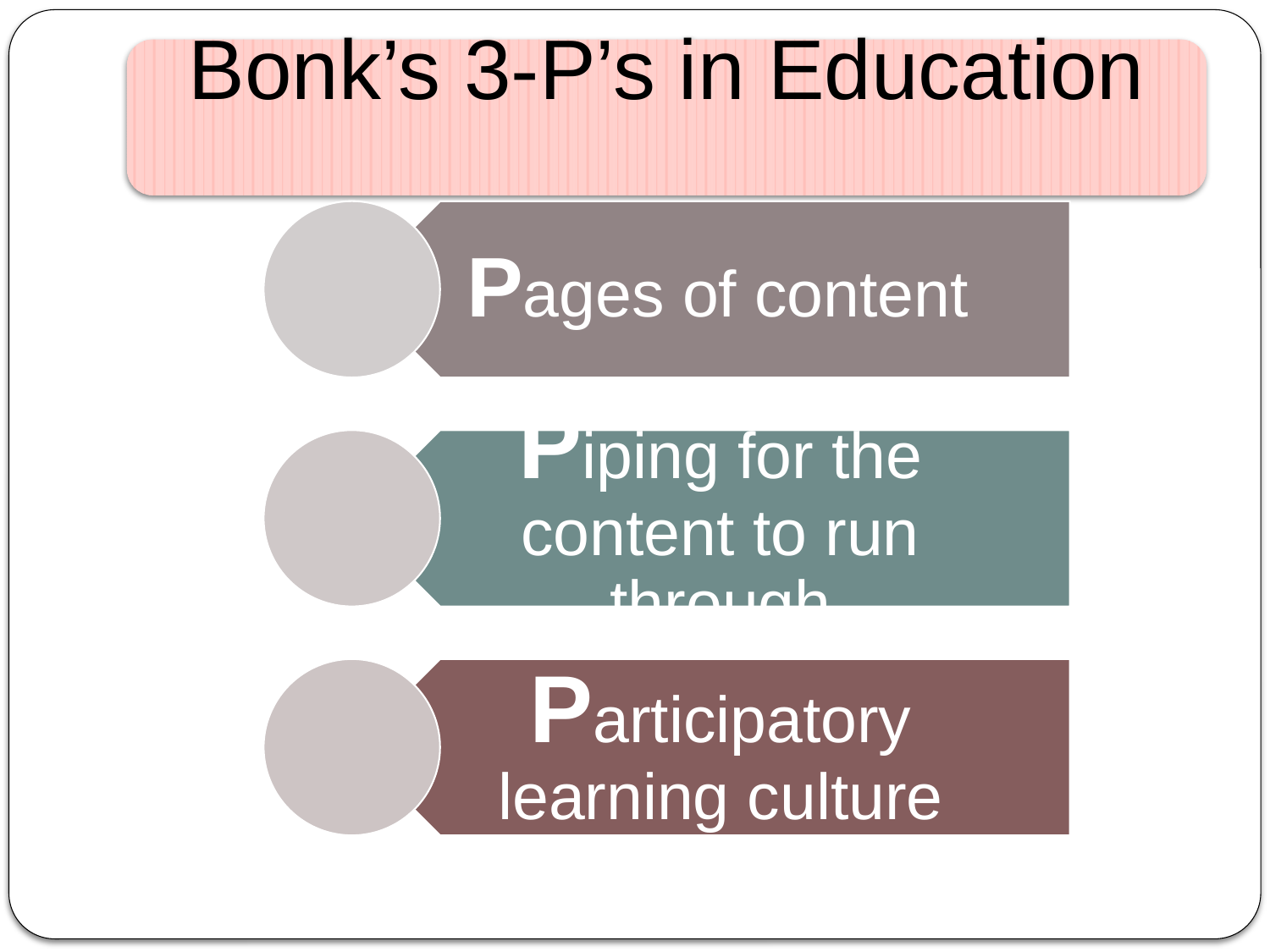

Bonk’s 3-P’s in Education
Pages of content
Piping for the content to run through
Participatory learning culture